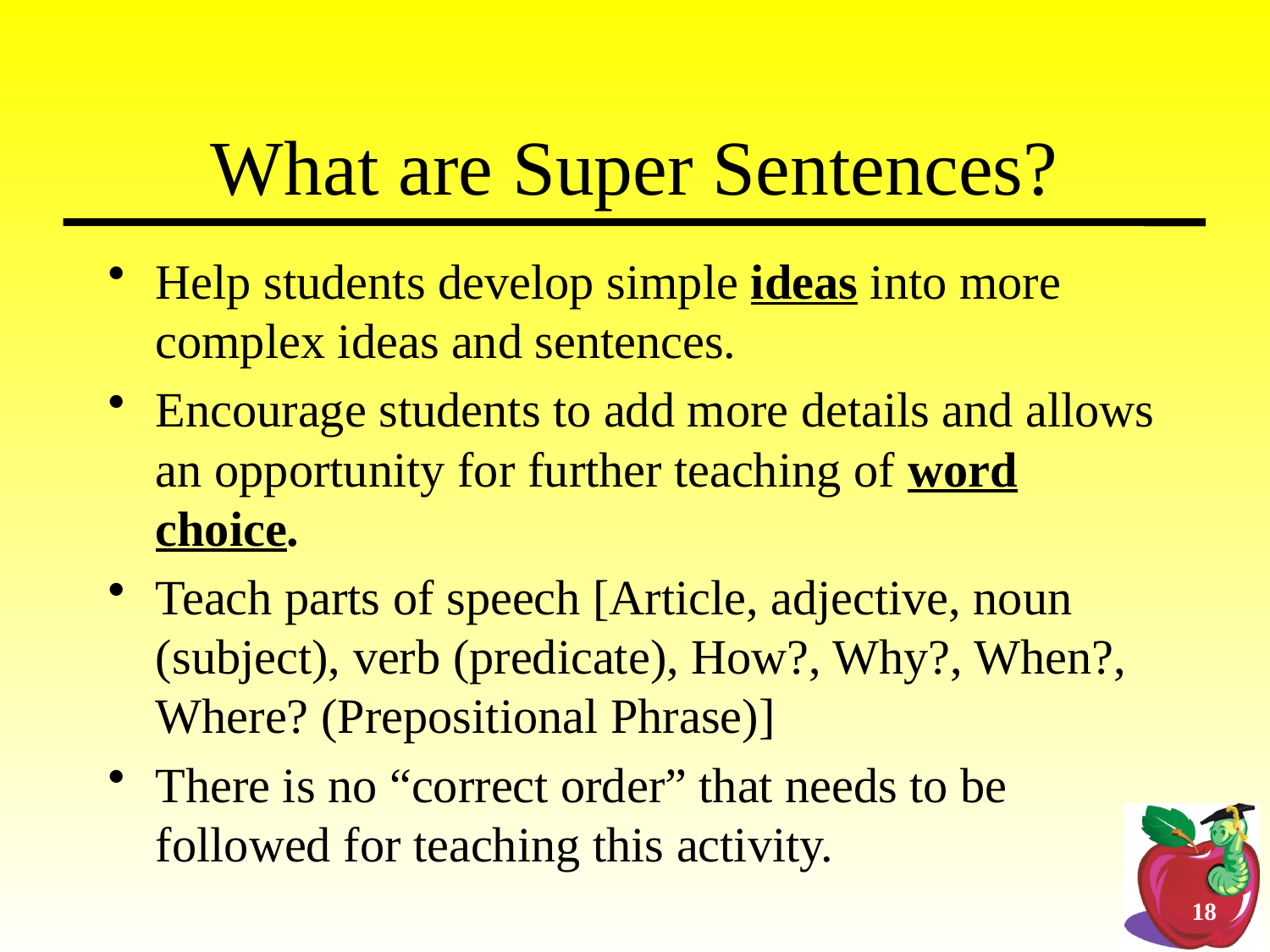

# What are Super Sentences?
Help students develop simple ideas into more complex ideas and sentences.
Encourage students to add more details and allows an opportunity for further teaching of word choice.
Teach parts of speech [Article, adjective, noun (subject), verb (predicate), How?, Why?, When?, Where? (Prepositional Phrase)]
There is no “correct order” that needs to be followed for teaching this activity.
18